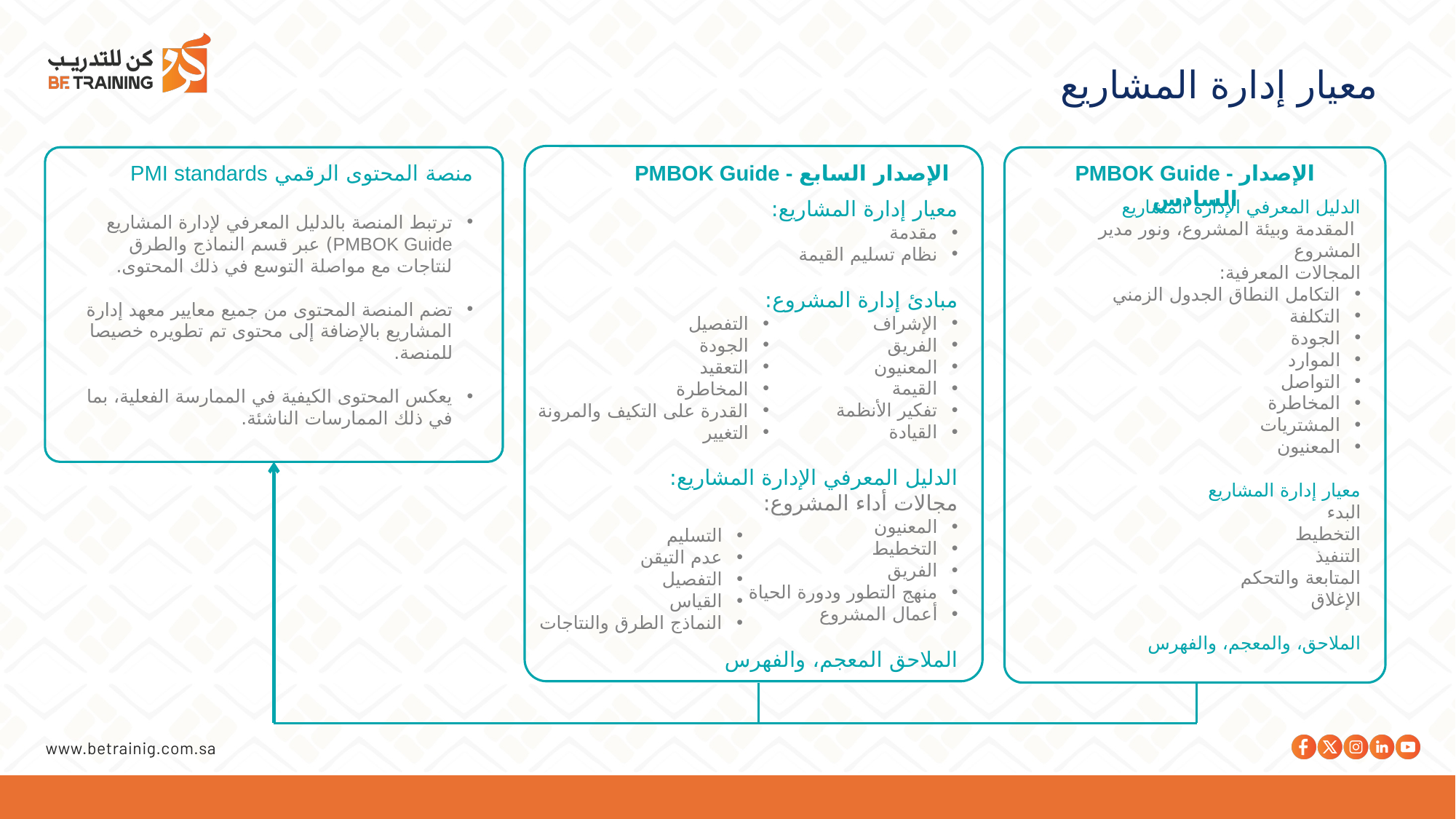

معيار إدارة المشاريع

منصة المحتوى الرقمي PMI standards

ترتبط المنصة بالدليل المعرفي لإدارة المشاريع PMBOK Guide) عبر قسم النماذج والطرق لنتاجات مع مواصلة التوسع في ذلك المحتوى.

تضم المنصة المحتوى من جميع معايير معهد إدارة المشاريع بالإضافة إلى محتوى تم تطويره خصيصا للمنصة.

يعكس المحتوى الكيفية في الممارسة الفعلية، بما في ذلك الممارسات الناشئة.
PMBOK Guide - الإصدار السابع
PMBOK Guide - الإصدار السادس
معيار إدارة المشاريع:
مقدمة
نظام تسليم القيمة

مبادئ إدارة المشروع:
الإشراف
الفريق
المعنيون
القيمة
تفكير الأنظمة
القيادة

الدليل المعرفي الإدارة المشاريع: مجالات أداء المشروع:
المعنيون
التخطيط
الفريق
منهج التطور ودورة الحياة
أعمال المشروع

الملاحق المعجم، والفهرس
الدليل المعرفي الإدارة المشاريع
 المقدمة وبيئة المشروع، ونور مدير المشروع
المجالات المعرفية:
التكامل النطاق الجدول الزمني
التكلفة
الجودة
الموارد
التواصل
المخاطرة
المشتريات
المعنيون

معيار إدارة المشاريع
البدء
التخطيط
التنفيذ
المتابعة والتحكم
الإغلاق

الملاحق، والمعجم، والفهرس
التفصيل
الجودة
التعقيد
المخاطرة
القدرة على التكيف والمرونة
التغيير
التسليم
عدم التيقن
التفصيل
القياس
النماذج الطرق والنتاجات